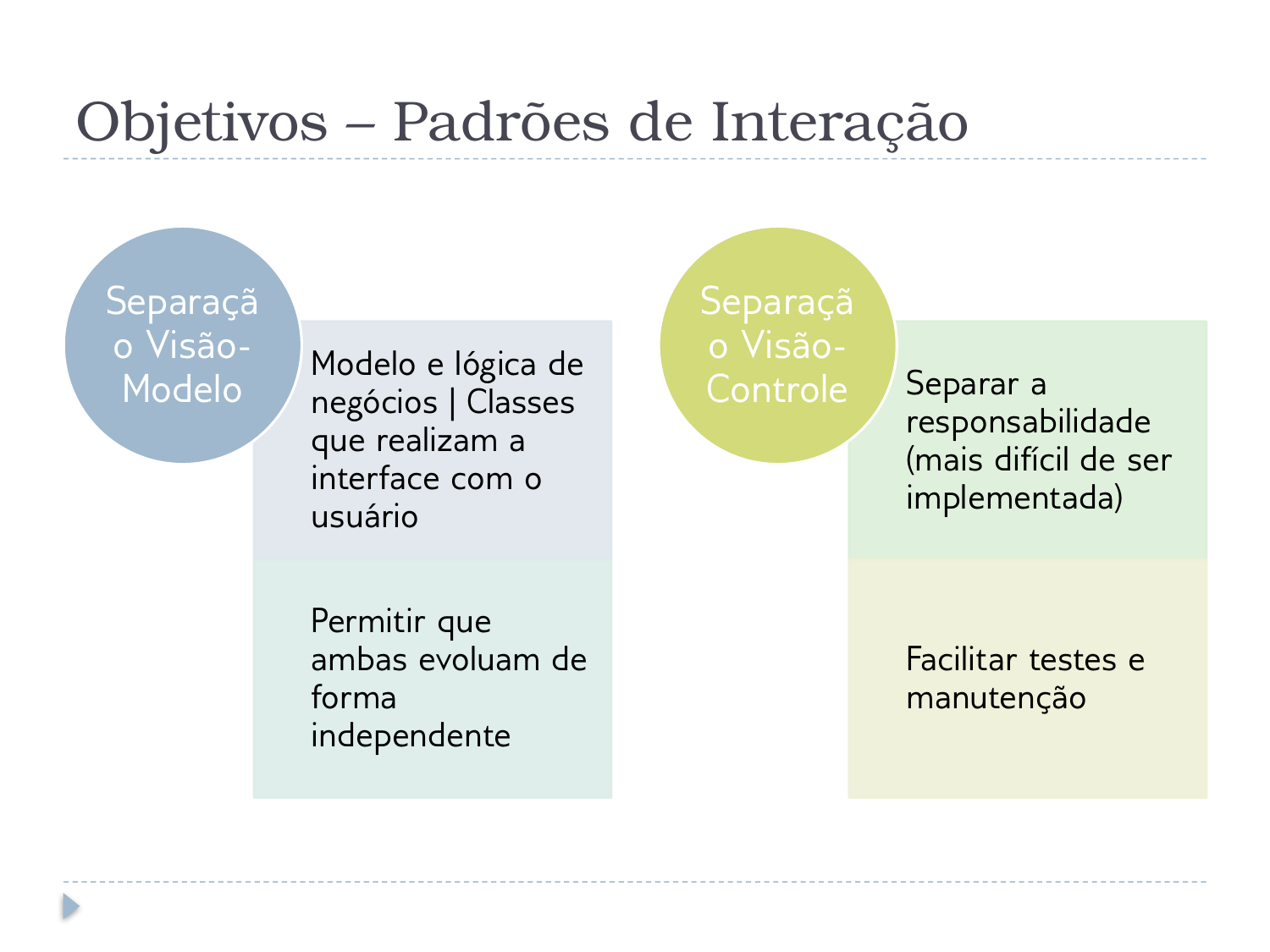

# Objetivos – Padrões de Interação
Modelo e lógica de negócios | Classes que realizam a interface com o usuário
Permitir que ambas evoluam de forma independente
Separação Visão-Modelo
Separar a responsabilidade (mais difícil de ser implementada)
Facilitar testes e manutenção
Separação Visão-Controle